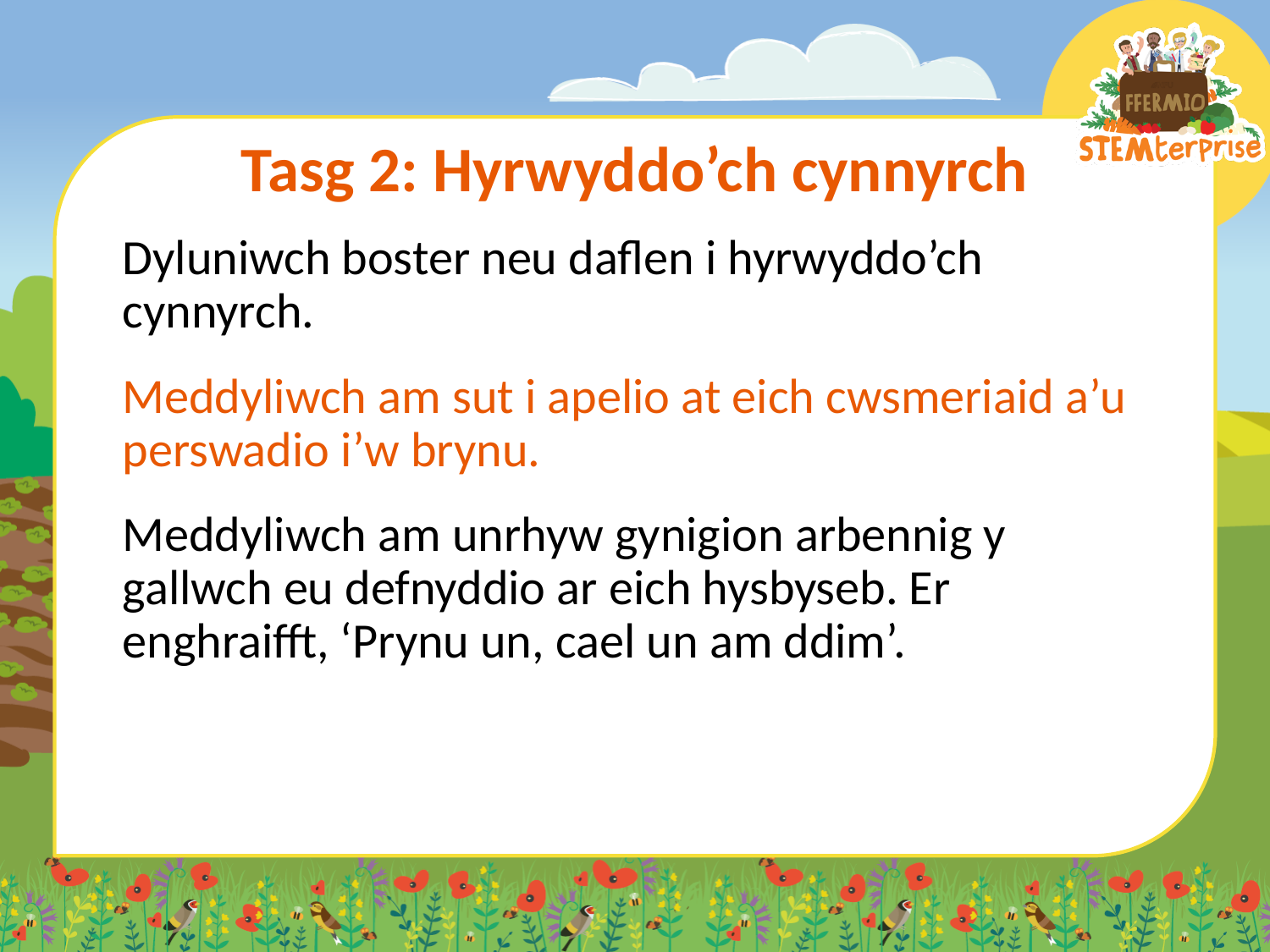

# Tasg 2: Hyrwyddo’ch cynnyrch
Dyluniwch boster neu daflen i hyrwyddo’ch cynnyrch.
Meddyliwch am sut i apelio at eich cwsmeriaid a’u perswadio i’w brynu.
Meddyliwch am unrhyw gynigion arbennig y gallwch eu defnyddio ar eich hysbyseb. Er enghraifft, ‘Prynu un, cael un am ddim’.